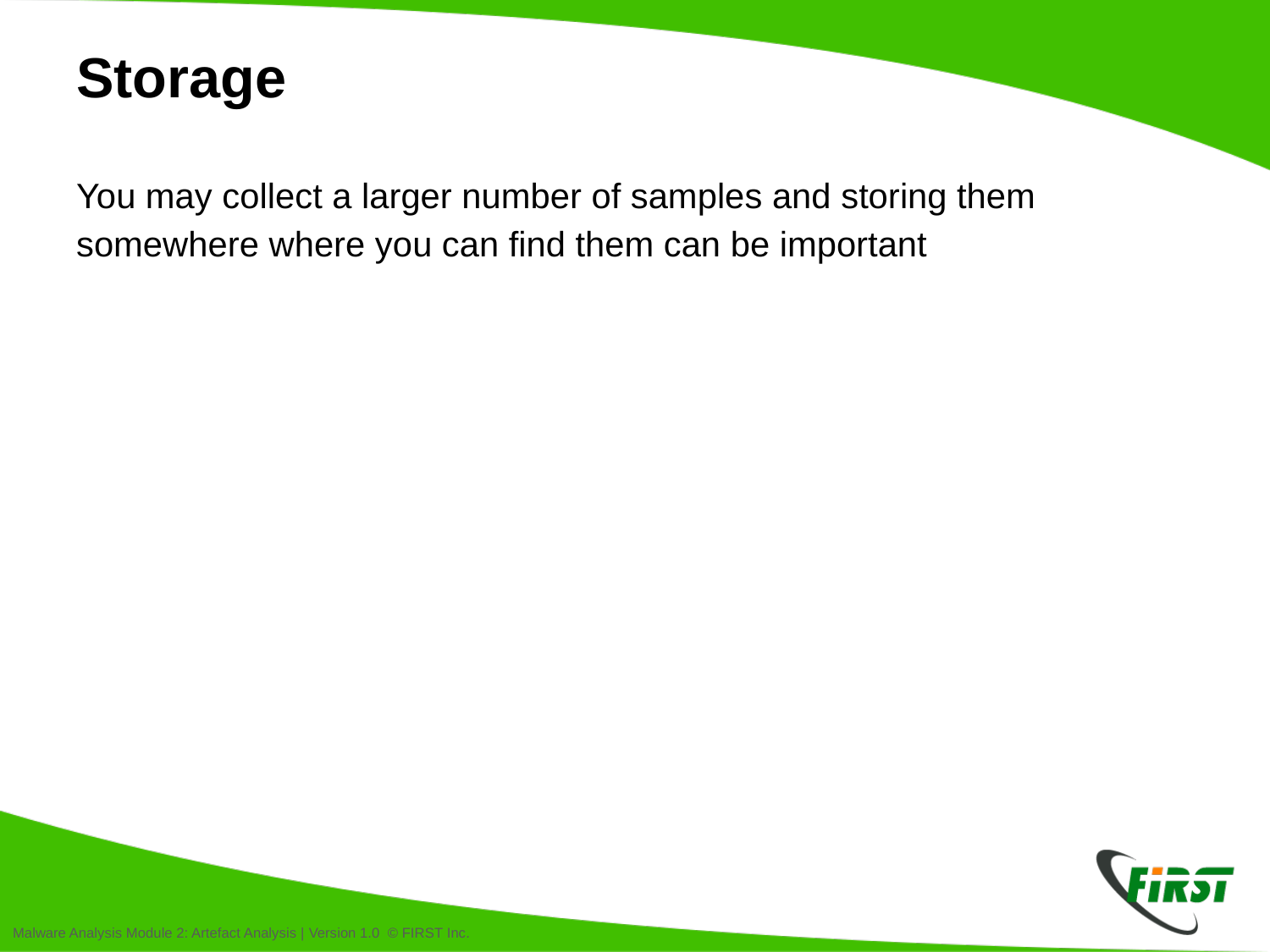

# Storage
You may collect a larger number of samples and storing them somewhere where you can find them can be important